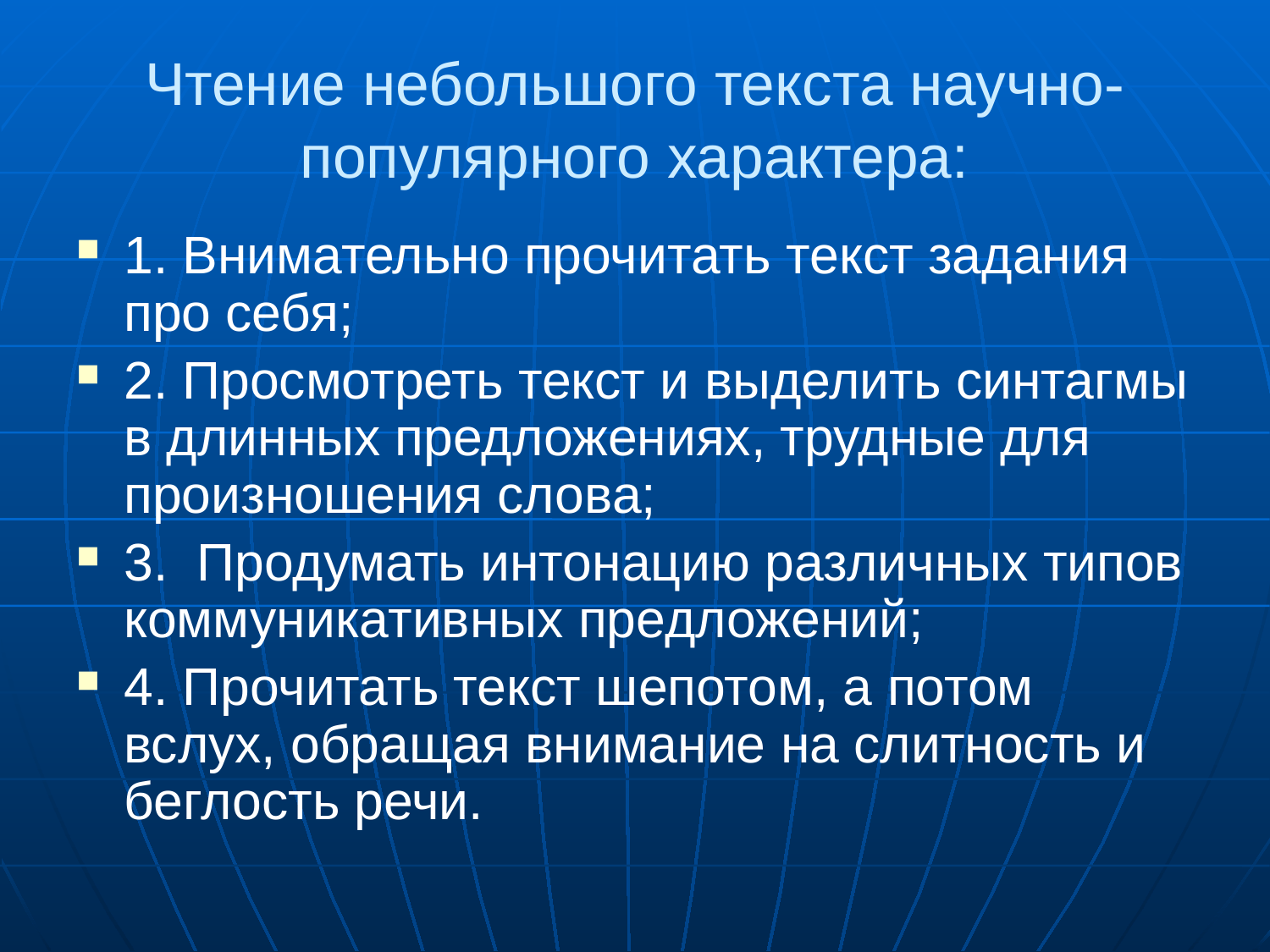

Чтение небольшого текста научно-популярного характера:
1. Внимательно прочитать текст задания про себя;
2. Просмотреть текст и выделить синтагмы в длинных предложениях, трудные для произношения слова;
3.  Продумать интонацию различных типов коммуникативных предложений;
4. Прочитать текст шепотом, а потом вслух, обращая внимание на слитность и беглость речи.